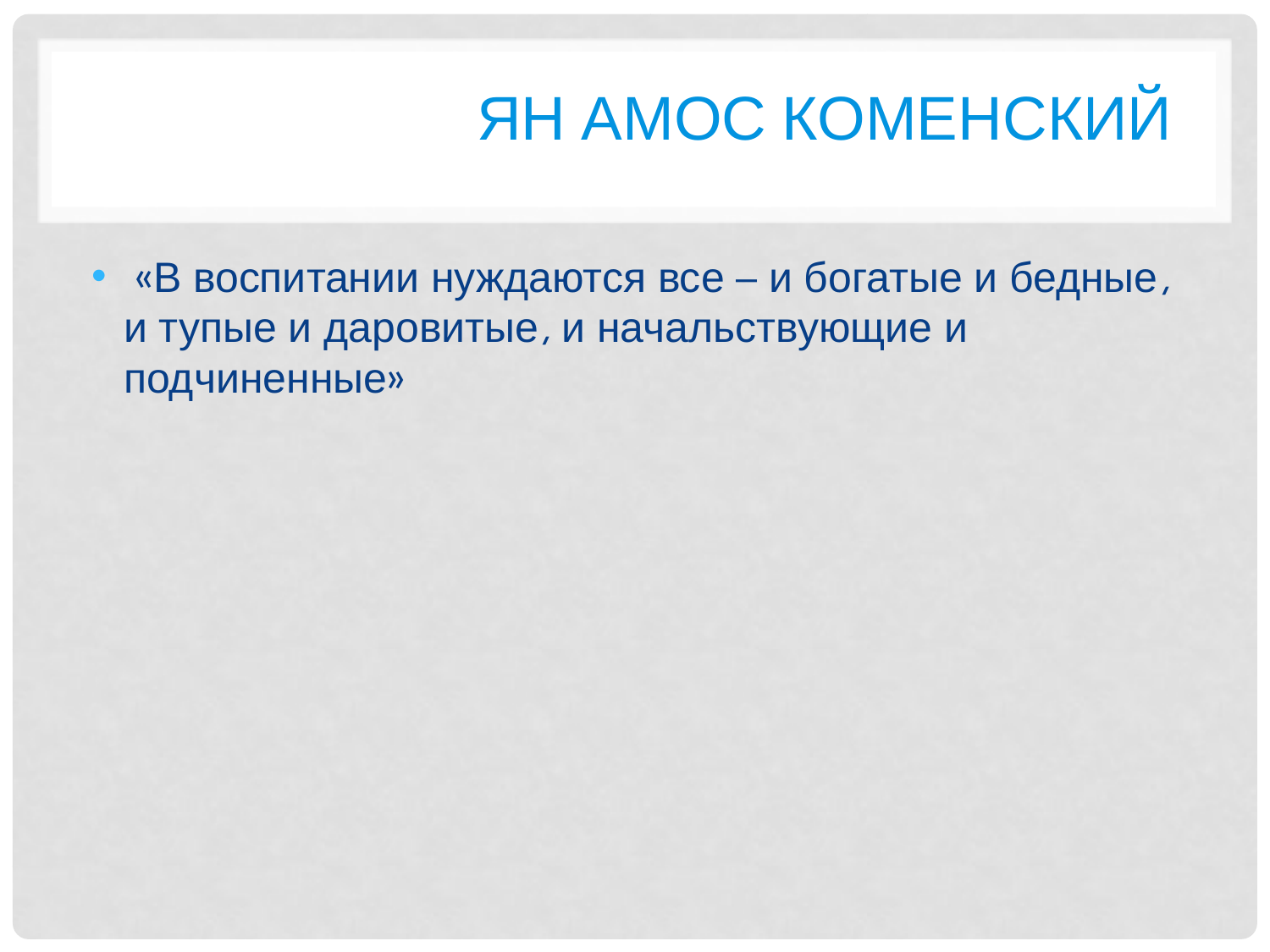

# Ян Амос Коменский
 «В воспитании нуждаются все – и богатые и бедные, и тупые и даровитые, и начальствующие и подчиненные»